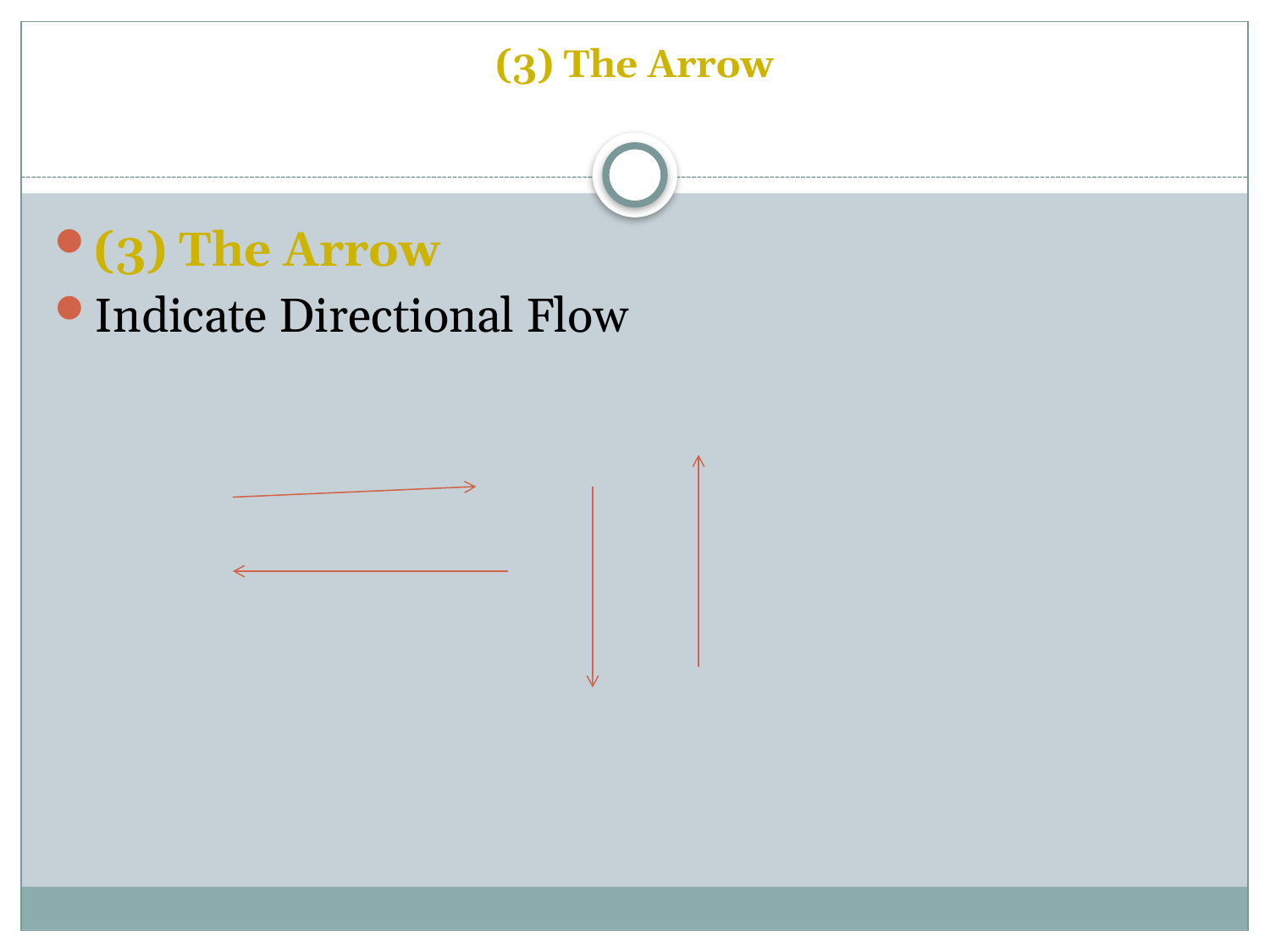

# (3) The Arrow
(3) The Arrow
Indicate Directional Flow